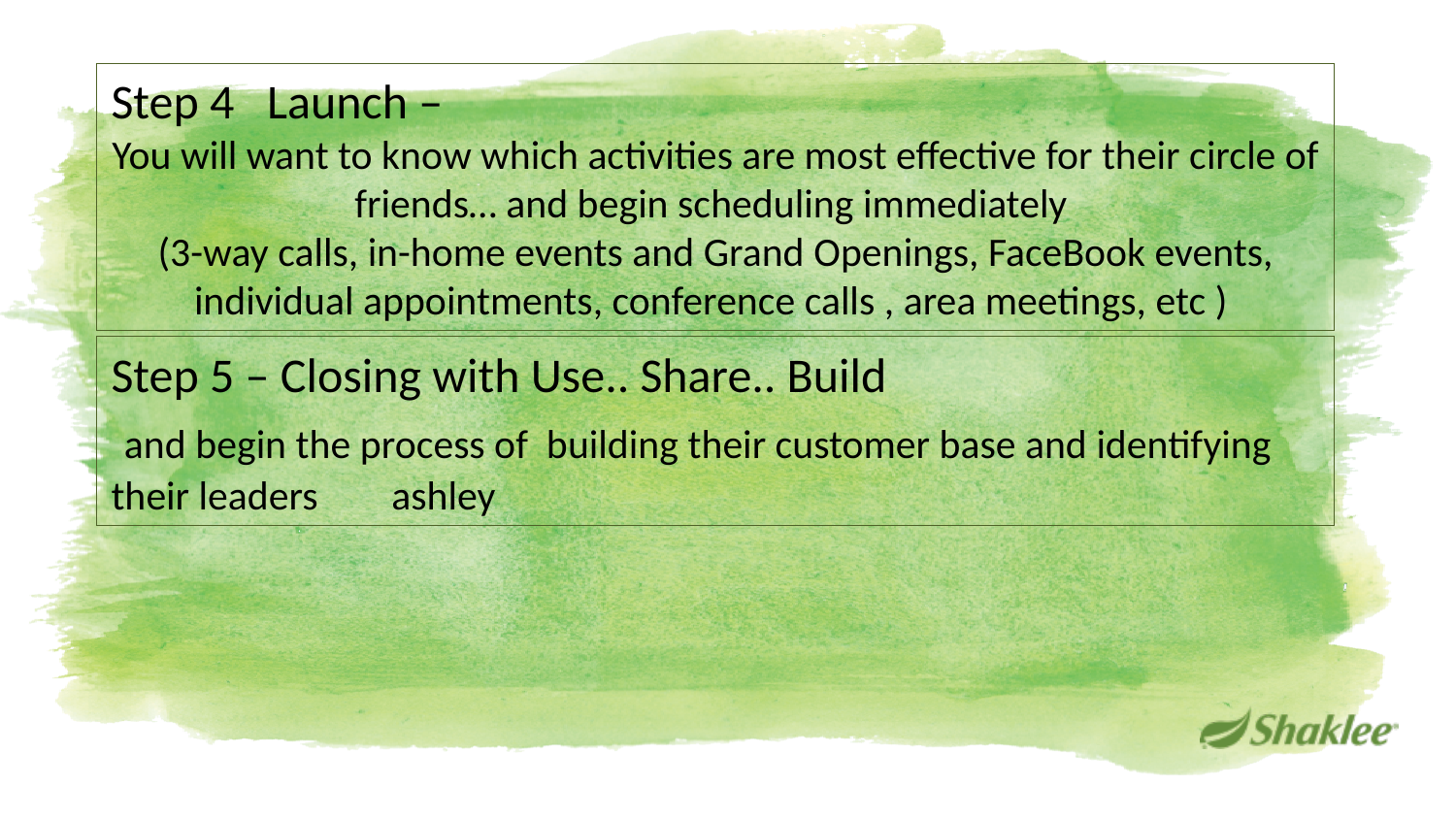

Step 4   Launch –
You will want to know which activities are most effective for their circle of friends… and begin scheduling immediately
(3-way calls, in-home events and Grand Openings, FaceBook events, individual appointments, conference calls , area meetings, etc )
Step 5 – Closing with Use.. Share.. Build
 and begin the process of  building their customer base and identifying their leaders        ashley